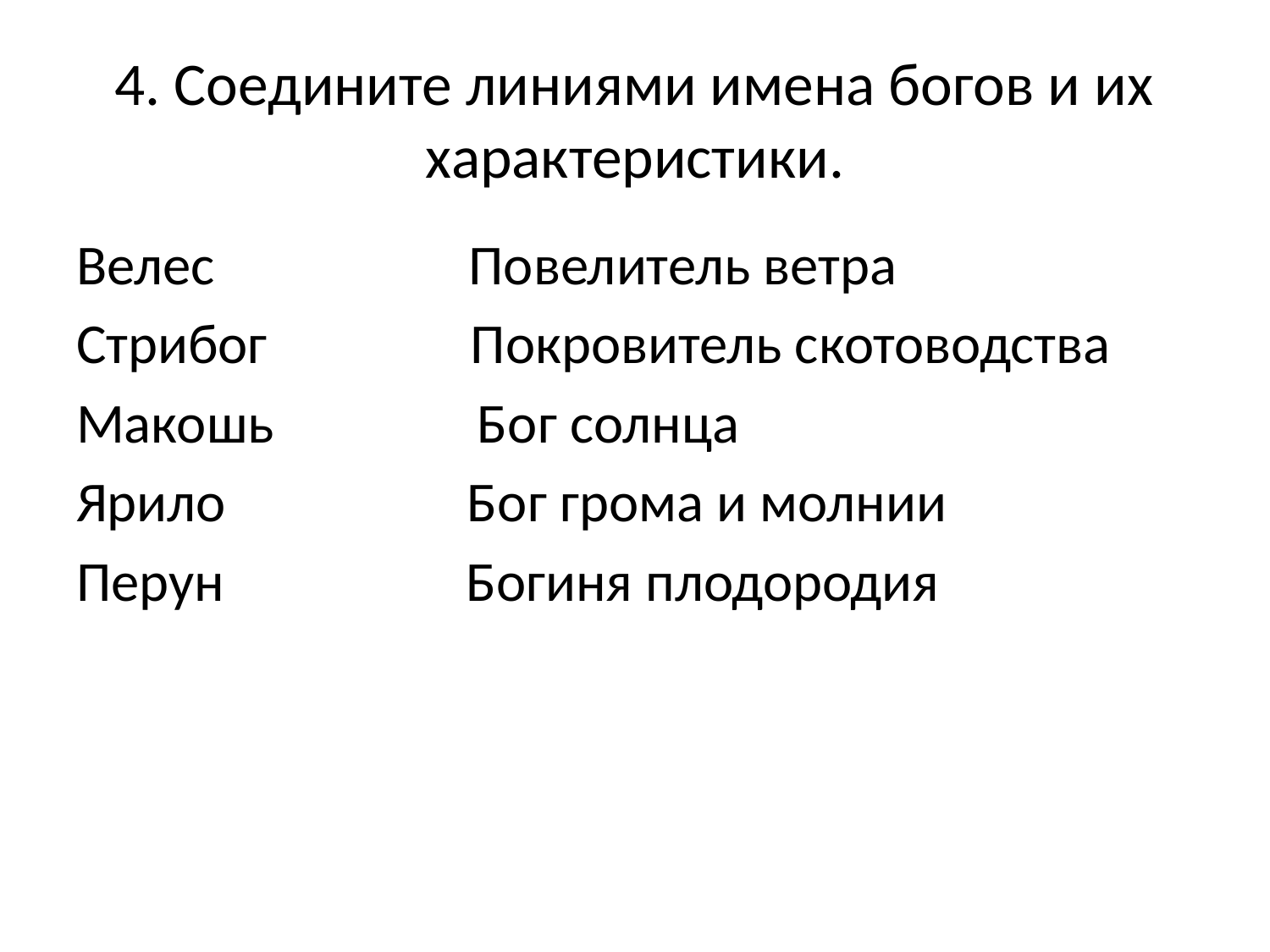

# 4. Соедините линиями имена богов и их характеристики.
Велес                    Повелитель ветра
Стрибог                Покровитель скотоводства
Макошь                Бог солнца
Ярило                   Бог грома и молнии
Перун                   Богиня плодородия